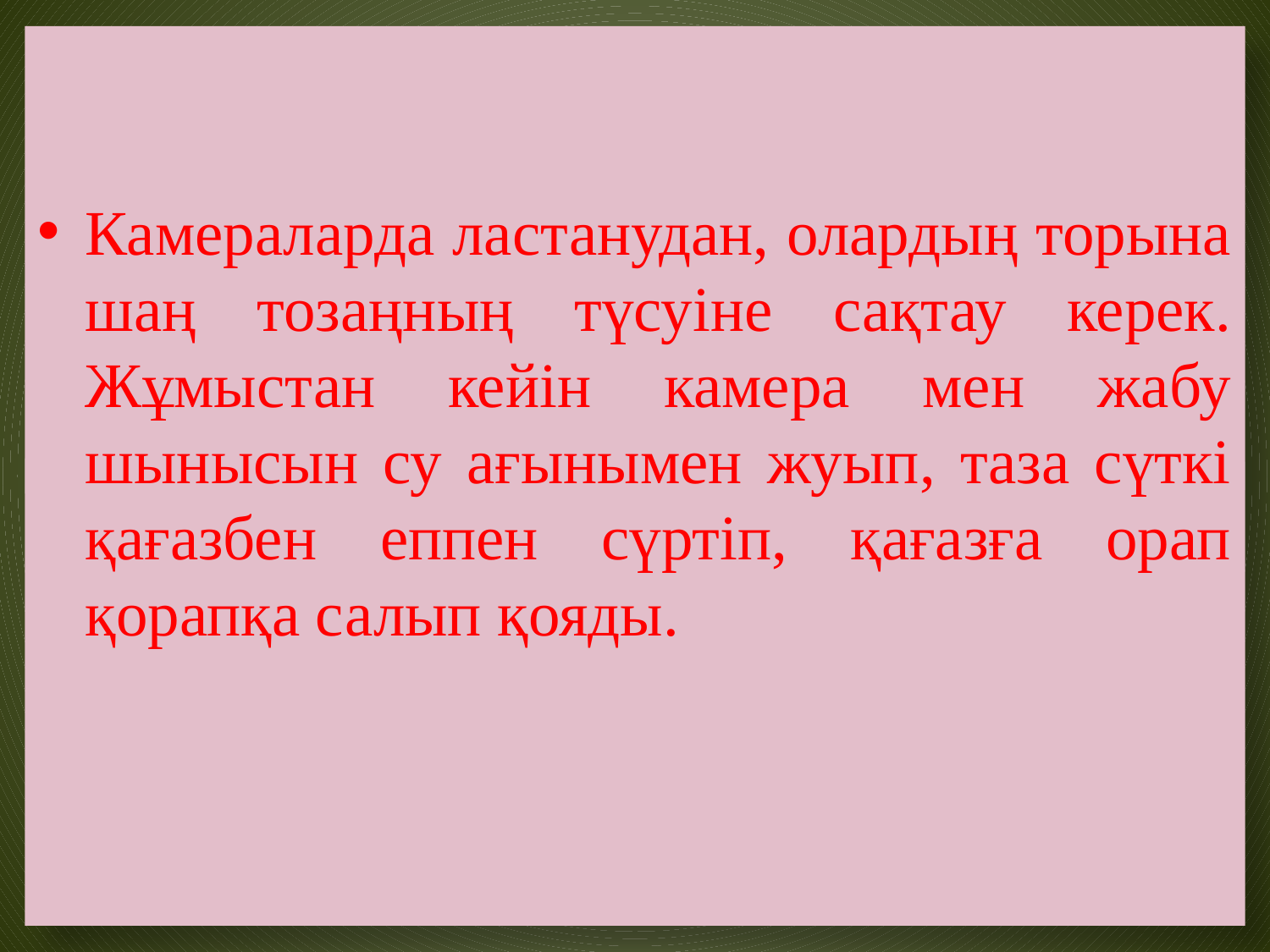

Камераларда ластанудан, олардың торына шаң тозаңның түсуіне сақтау керек. Жұмыстан кейін камера мен жабу шынысын су ағынымен жуып, таза сүткі қағазбен еппен сүртіп, қағазға орап қорапқа салып қояды.